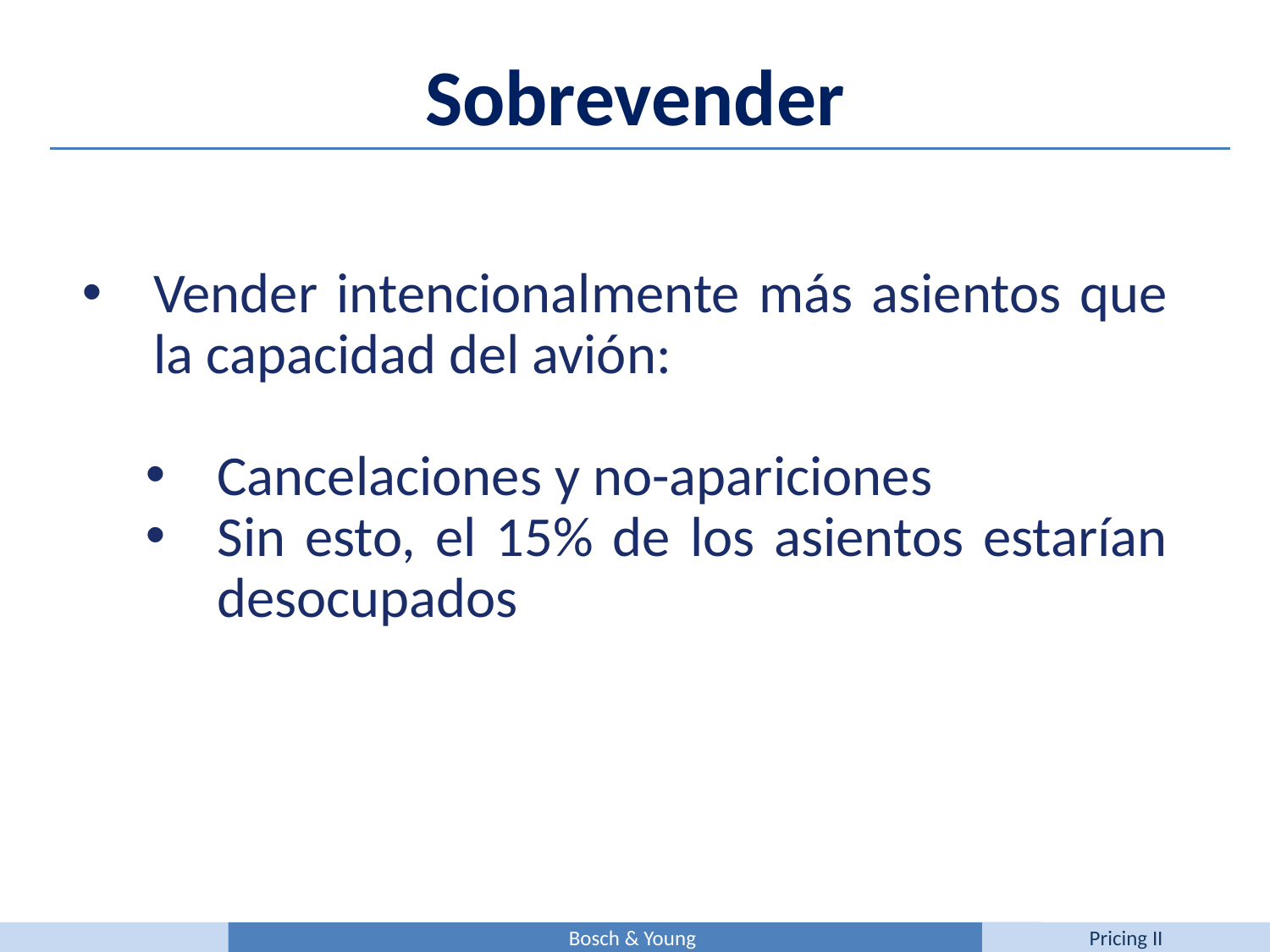

Sobrevender
Vender intencionalmente más asientos que la capacidad del avión:

Cancelaciones y no-apariciones
Sin esto, el 15% de los asientos estarían desocupados

Bosch & Young
Pricing II